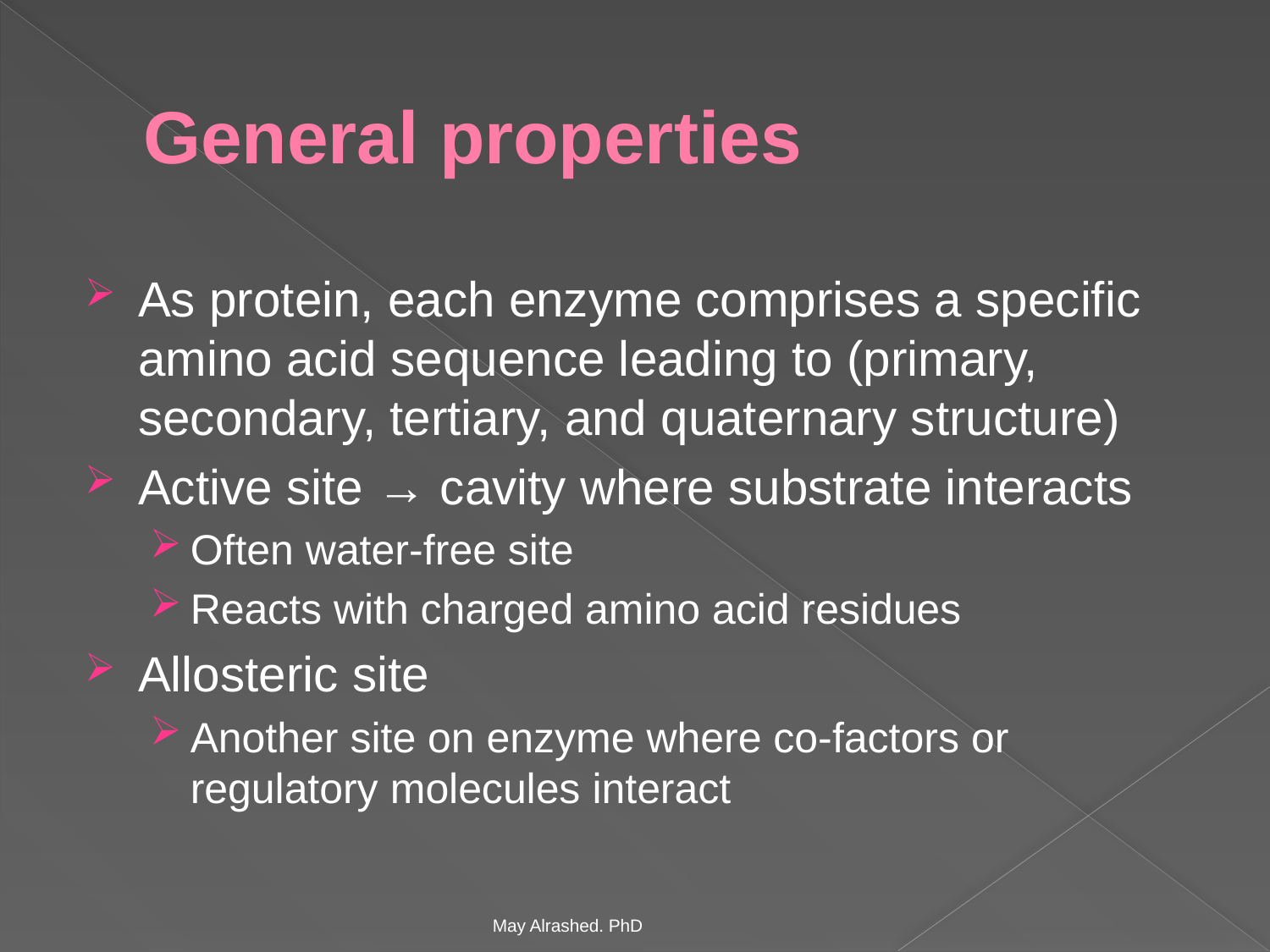

# General properties
As protein, each enzyme comprises a specific amino acid sequence leading to (primary, secondary, tertiary, and quaternary structure)
Active site → cavity where substrate interacts
Often water-free site
Reacts with charged amino acid residues
Allosteric site
Another site on enzyme where co-factors or regulatory molecules interact
May Alrashed. PhD